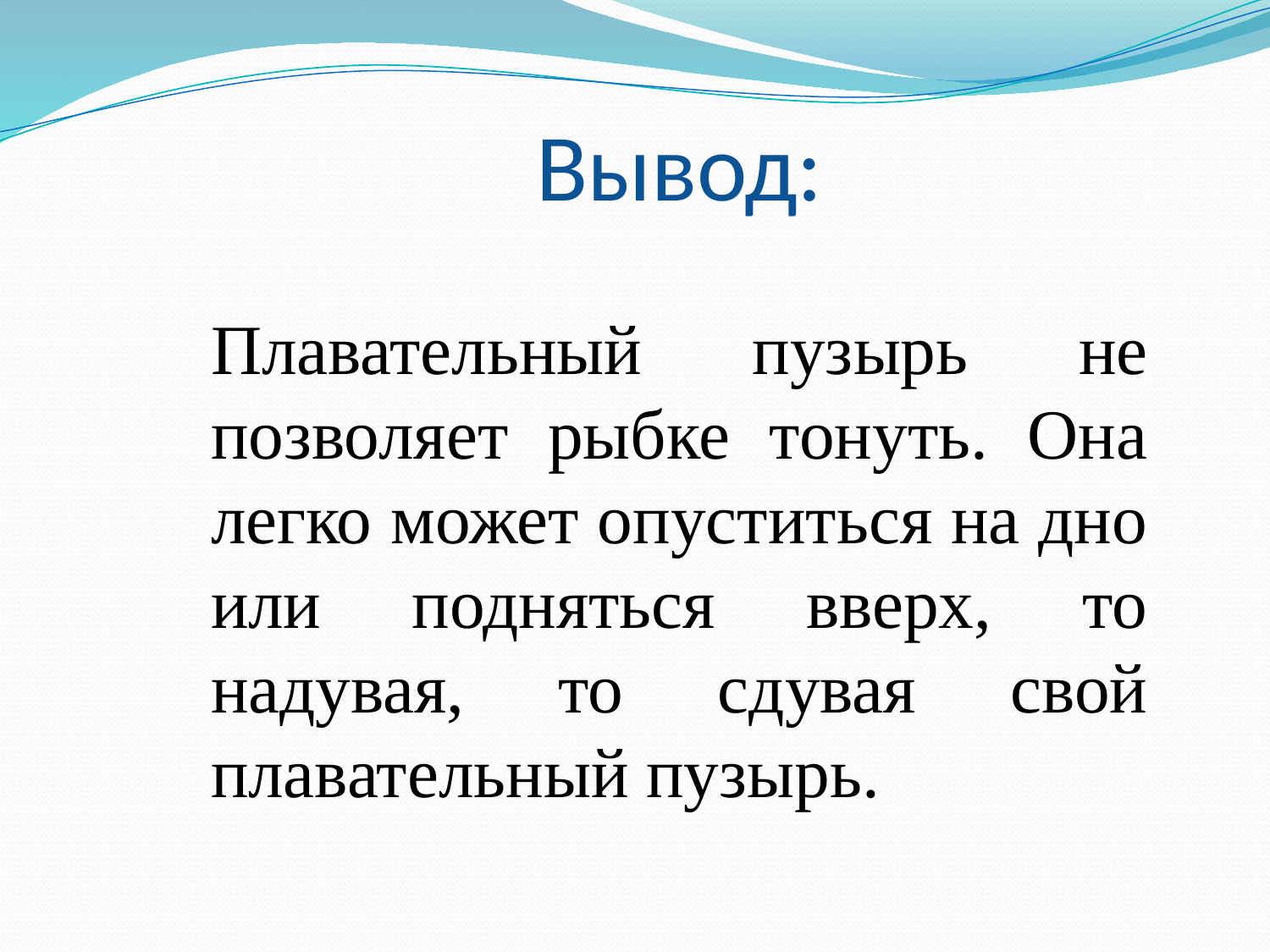

#
Вывод:

Плавательный пузырь не позволяет рыбке тонуть. Она легко может опуститься на дно или подняться вверх, то надувая, то сдувая свой плавательный пузырь.